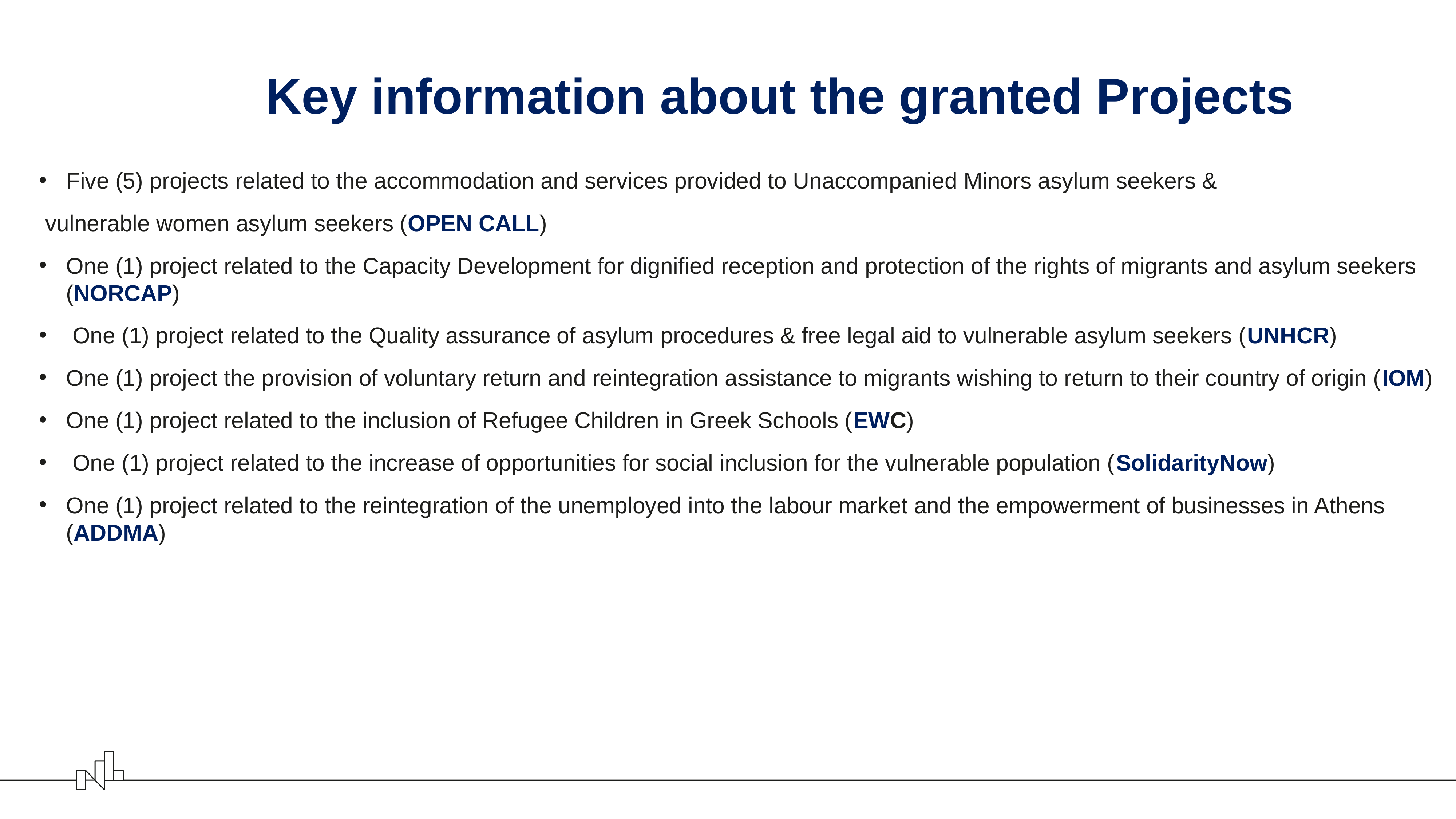

Key information about the granted Projects
Five (5) projects related to the accommodation and services provided to Unaccompanied Minors asylum seekers &
 vulnerable women asylum seekers (OPEN CALL)
One (1) project related to the Capacity Development for dignified reception and protection of the rights of migrants and asylum seekers (NORCAP)
 One (1) project related to the Quality assurance of asylum procedures & free legal aid to vulnerable asylum seekers (UNHCR)
One (1) project the provision of voluntary return and reintegration assistance to migrants wishing to return to their country of origin (IOM)
One (1) project related to the inclusion of Refugee Children in Greek Schools (EWC)
 One (1) project related to the increase of opportunities for social inclusion for the vulnerable population (SolidarityNow)
One (1) project related to the reintegration of the unemployed into the labour market and the empowerment of businesses in Athens (ADDMA)